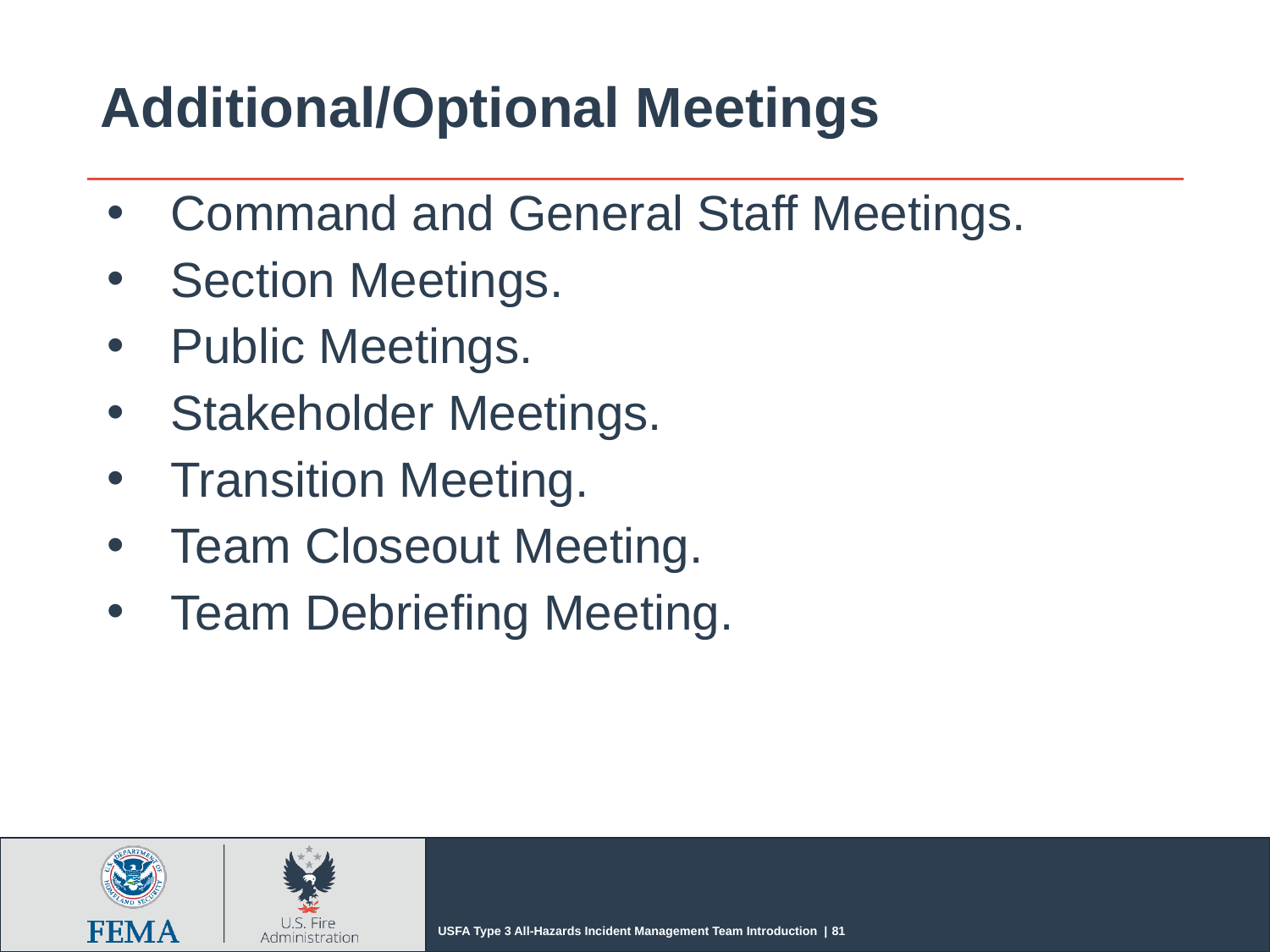

# Additional/Optional Meetings
Command and General Staff Meetings.
Section Meetings.
Public Meetings.
Stakeholder Meetings.
Transition Meeting.
Team Closeout Meeting.
Team Debriefing Meeting.

USFA Type 3 All-Hazards Incident Management Team Introduction  | 81